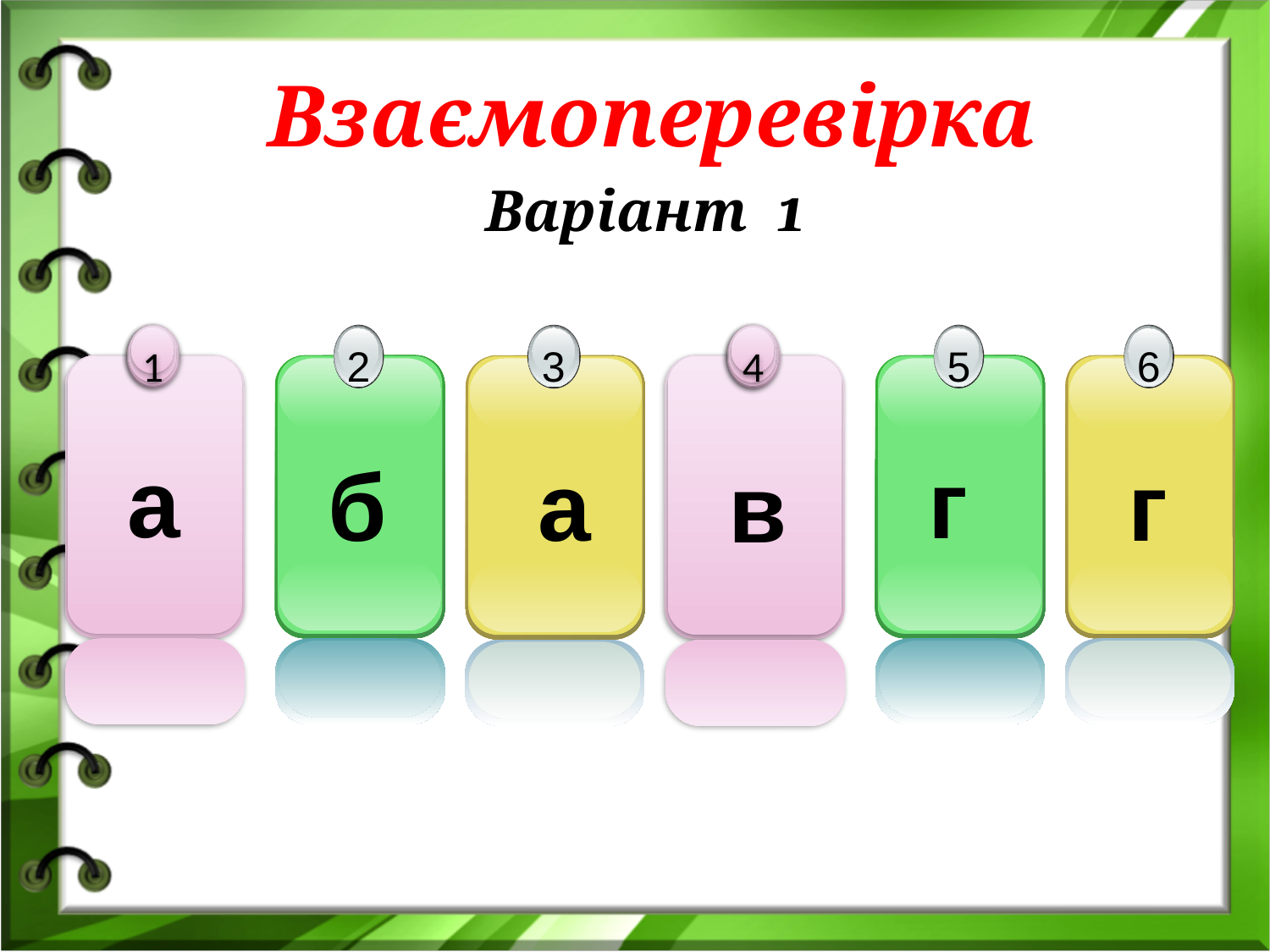

Взаємоперевірка
Варіант  1

1

2

3

5

6

4

а
г
б
а
г
в